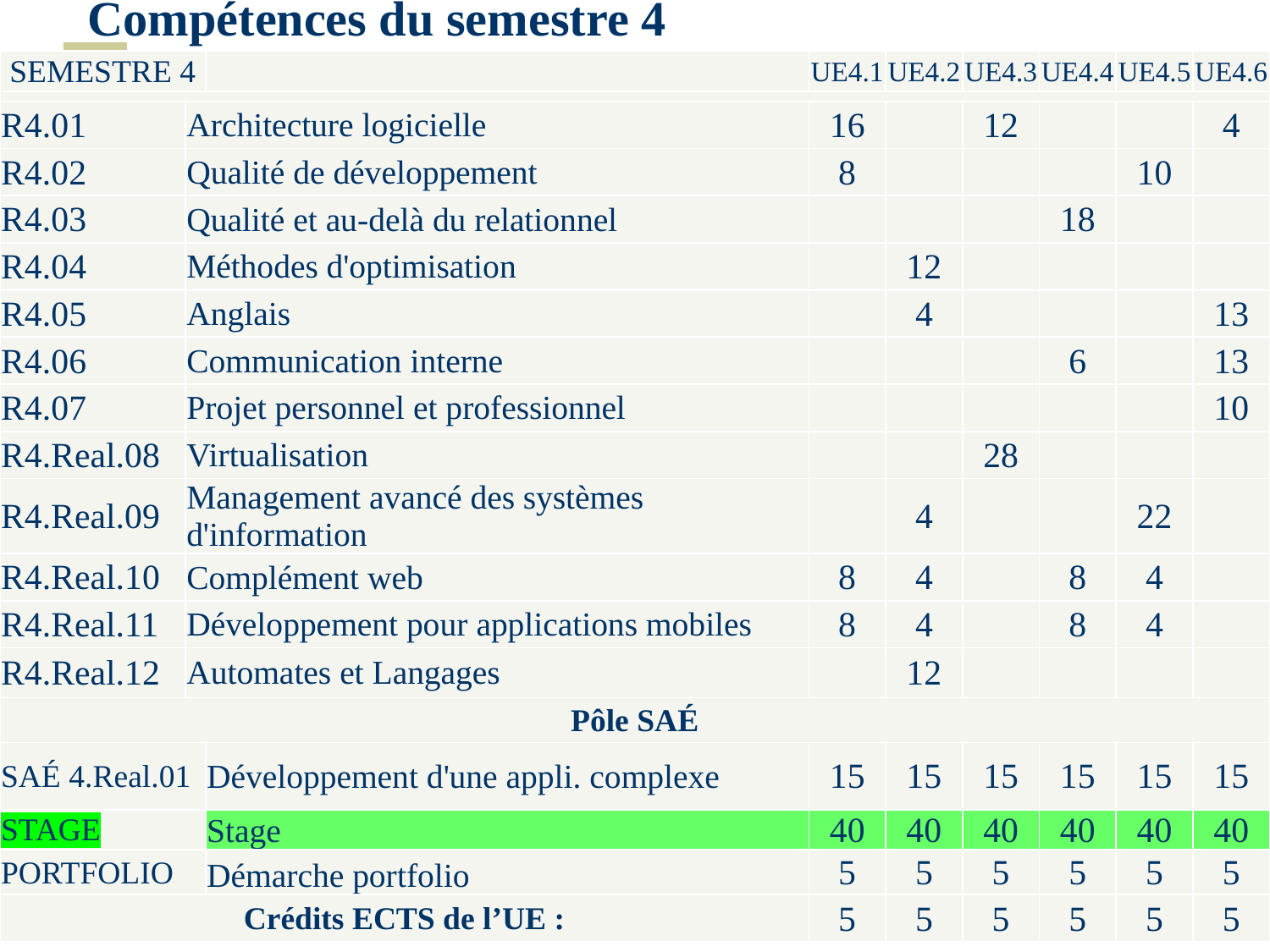

# Compétences du semestre 4
| SEMESTRE 4 |  |  | UE4.1 | UE4.2 | UE4.3 | UE4.4 | UE4.5 | UE4.6 |
| --- | --- | --- | --- | --- | --- | --- | --- | --- |
|  |  |  |  |  |  |  |  |  |
| R4.01 | Architecture logicielle |  | 16 |  | 12 |  |  | 4 |
| R4.02 | Qualité de développement |  | 8 |  |  |  | 10 |  |
| R4.03 | Qualité et au-delà du relationnel |  |  |  |  | 18 |  |  |
| R4.04 | Méthodes d'optimisation |  |  | 12 |  |  |  |  |
| R4.05 | Anglais |  |  | 4 |  |  |  | 13 |
| R4.06 | Communication interne |  |  |  |  | 6 |  | 13 |
| R4.07 | Projet personnel et professionnel |  |  |  |  |  |  | 10 |
| R4.Real.08 | Virtualisation |  |  |  | 28 |  |  |  |
| R4.Real.09 | Management avancé des systèmes d'information |  |  | 4 |  |  | 22 |  |
| R4.Real.10 | Complément web |  | 8 | 4 |  | 8 | 4 |  |
| R4.Real.11 | Développement pour applications mobiles |  | 8 | 4 |  | 8 | 4 |  |
| R4.Real.12 | Automates et Langages |  |  | 12 |  |  |  |  |
| Pôle SAÉ |  |  |  |  |  |  |  |  |
| SAÉ 4.Real.01 |  | Développement d'une appli. complexe | 15 | 15 | 15 | 15 | 15 | 15 |
| STAGE |  | Stage | 40 | 40 | 40 | 40 | 40 | 40 |
| PORTFOLIO |  | Démarche portfolio | 5 | 5 | 5 | 5 | 5 | 5 |
| Crédits ECTS de l’UE : |  |  | 5 | 5 | 5 | 5 | 5 | 5 |